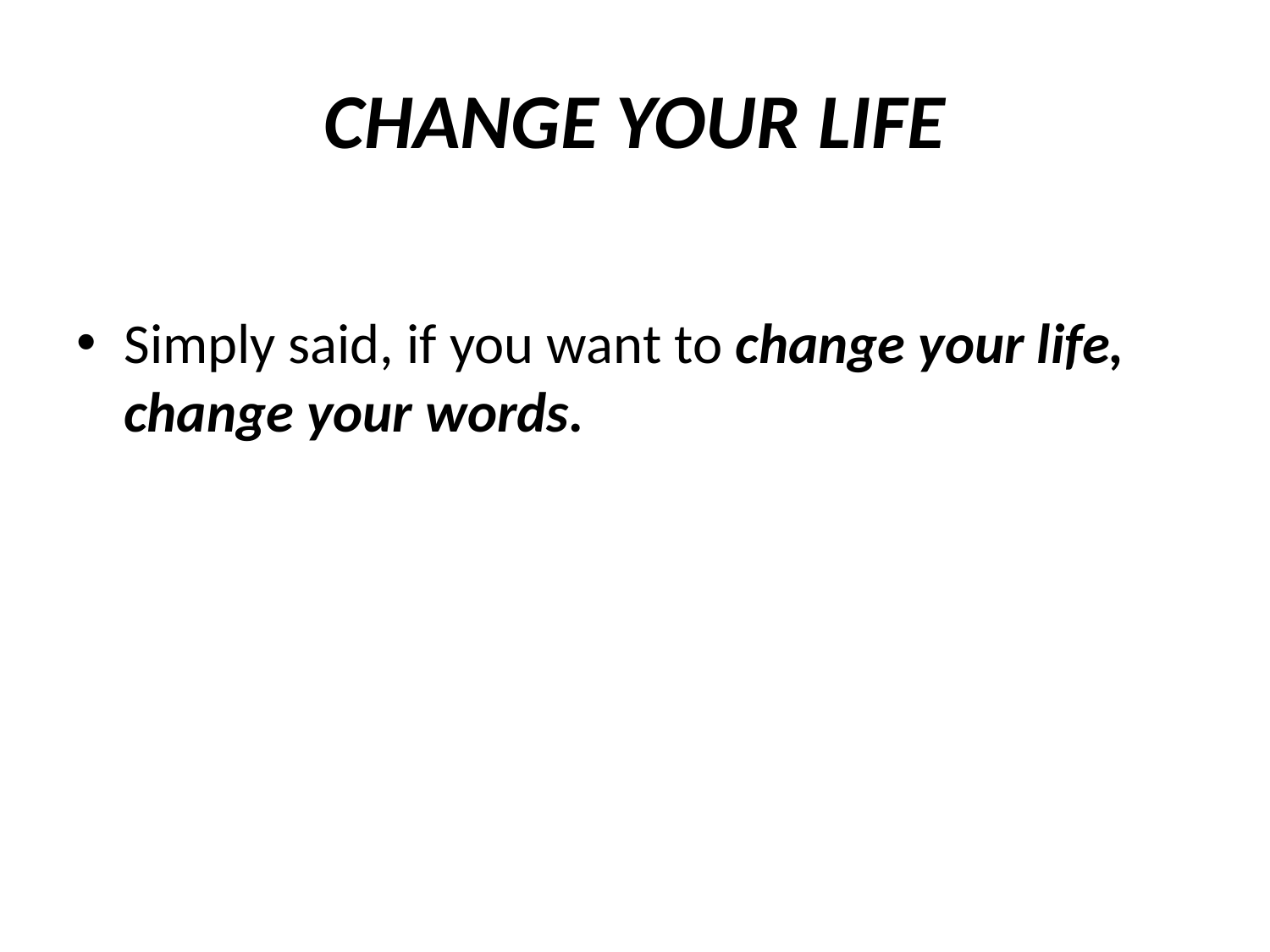

# CHANGE YOUR LIFE

Simply said, if you want to change your life, change your words.